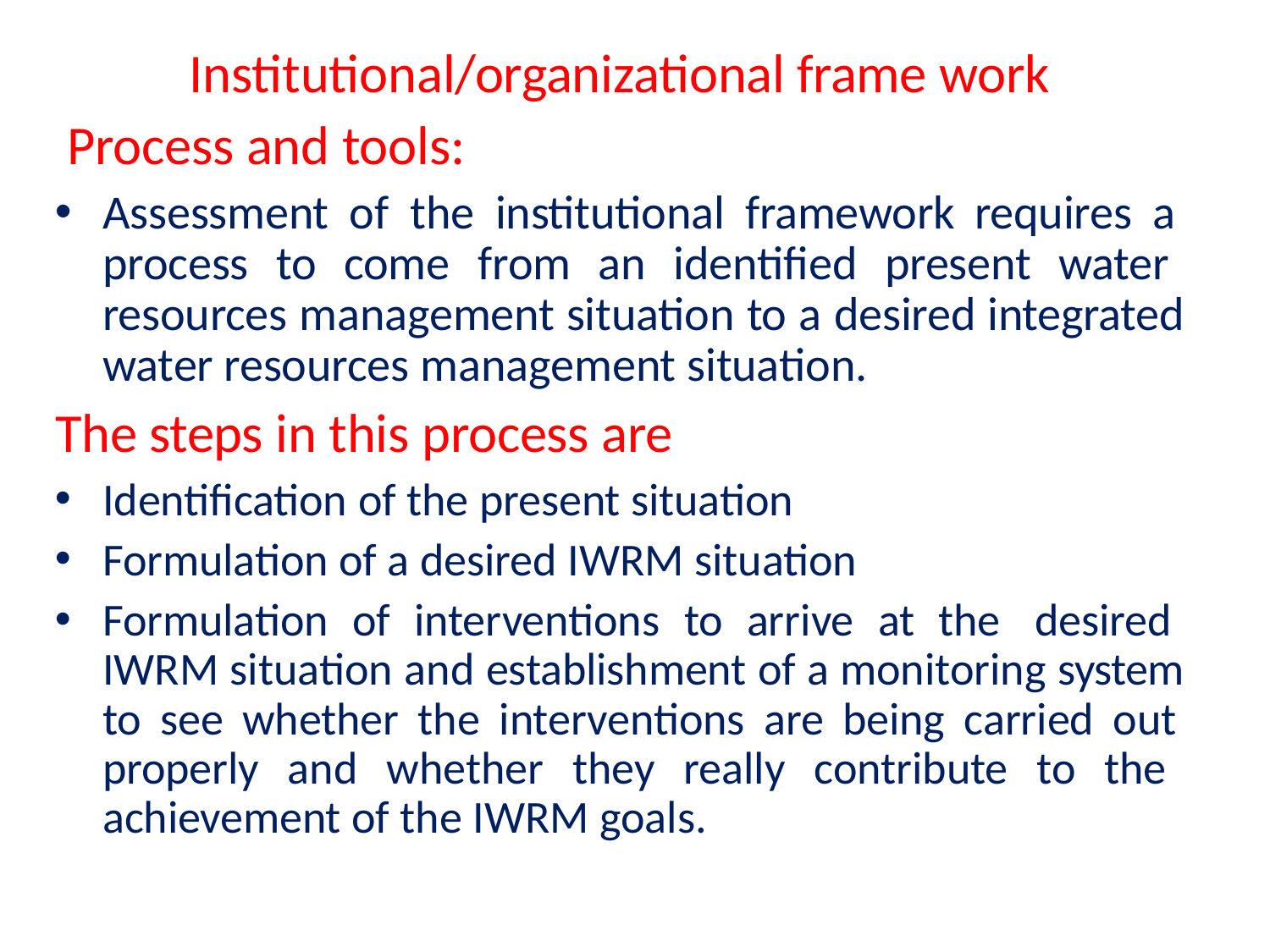

# Institutional/organizational frame work  Process and tools:
Assessment of the institutional framework requires a  process to come from an identified present water  resources management situation to a desired integrated  water resources management situation.
The steps in this process are
Identification of the present situation
Formulation of a desired IWRM situation
Formulation of interventions to arrive at the desired  IWRM situation and establishment of a monitoring system  to see whether the interventions are being carried out  properly and whether they really contribute to the  achievement of the IWRM goals.